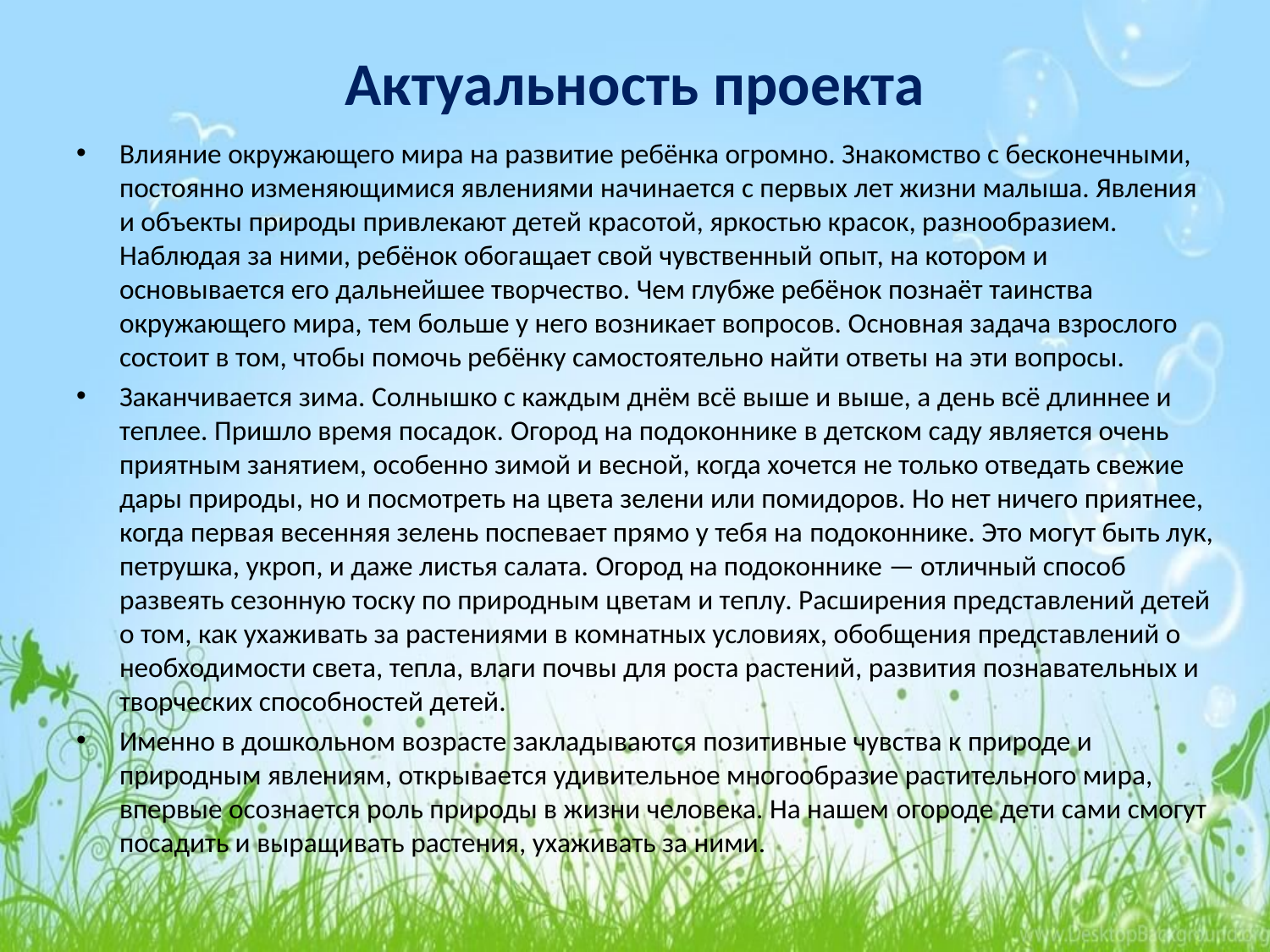

# Актуальность проекта
Влияние окружающего мира на развитие ребёнка огромно. Знакомство с бесконечными, постоянно изменяющимися явлениями начинается с первых лет жизни малыша. Явления и объекты природы привлекают детей красотой, яркостью красок, разнообразием. Наблюдая за ними, ребёнок обогащает свой чувственный опыт, на котором и основывается его дальнейшее творчество. Чем глубже ребёнок познаёт таинства окружающего мира, тем больше у него возникает вопросов. Основная задача взрослого состоит в том, чтобы помочь ребёнку самостоятельно найти ответы на эти вопросы.
Заканчивается зима. Солнышко с каждым днём всё выше и выше, а день всё длиннее и теплее. Пришло время посадок. Огород на подоконнике в детском саду является очень приятным занятием, особенно зимой и весной, когда хочется не только отведать свежие дары природы, но и посмотреть на цвета зелени или помидоров. Но нет ничего приятнее, когда первая весенняя зелень поспевает прямо у тебя на подоконнике. Это могут быть лук, петрушка, укроп, и даже листья салата. Огород на подоконнике — отличный способ развеять сезонную тоску по природным цветам и теплу. Расширения представлений детей о том, как ухаживать за растениями в комнатных условиях, обобщения представлений о необходимости света, тепла, влаги почвы для роста растений, развития познавательных и творческих способностей детей.
Именно в дошкольном возрасте закладываются позитивные чувства к природе и природным явлениям, открывается удивительное многообразие растительного мира, впервые осознается роль природы в жизни человека. На нашем огороде дети сами смогут посадить и выращивать растения, ухаживать за ними.